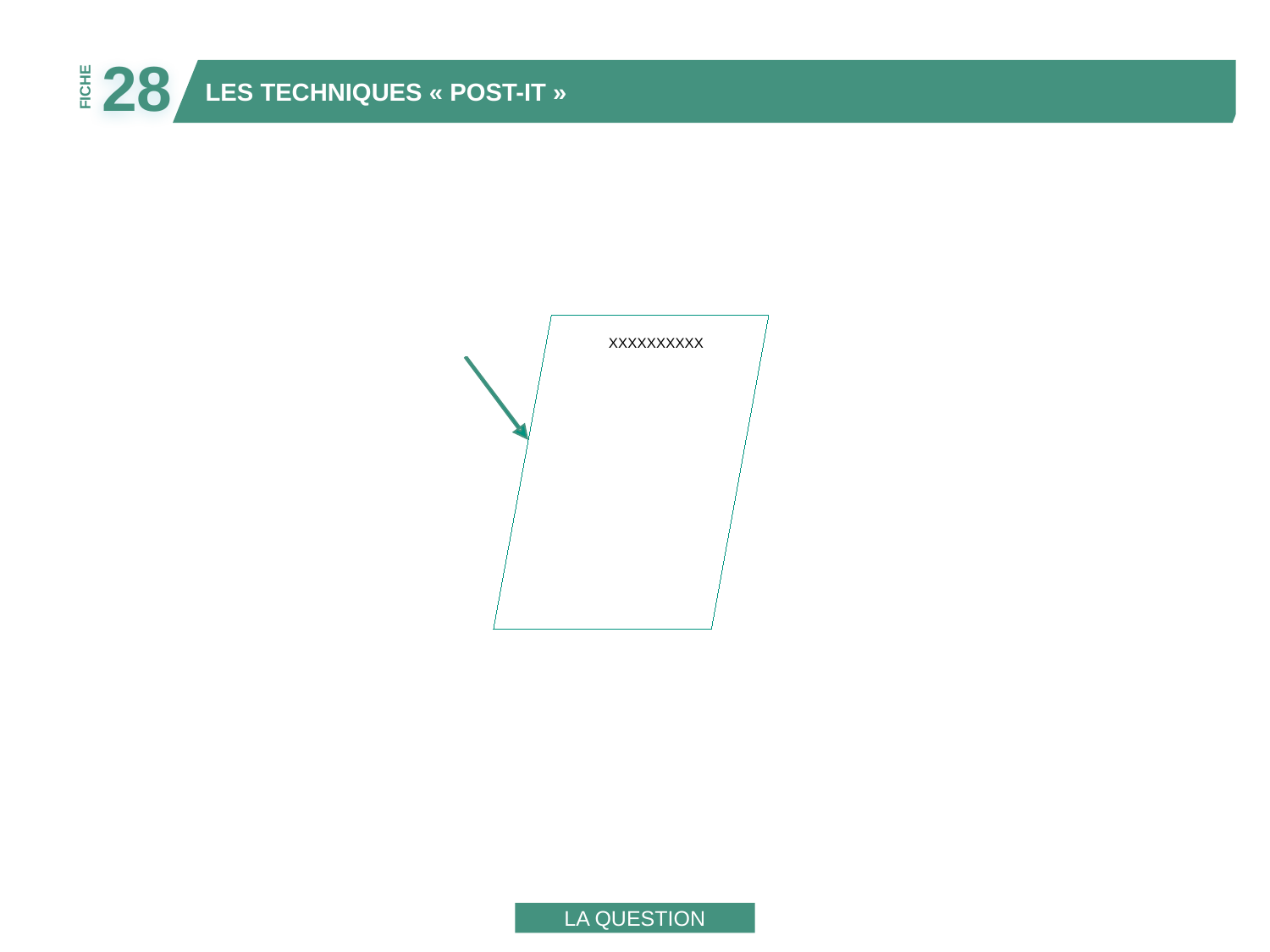

28

LES TECHNIQUES « POST-IT »
FICHE

XXXXXXXXXX

LA QUESTION